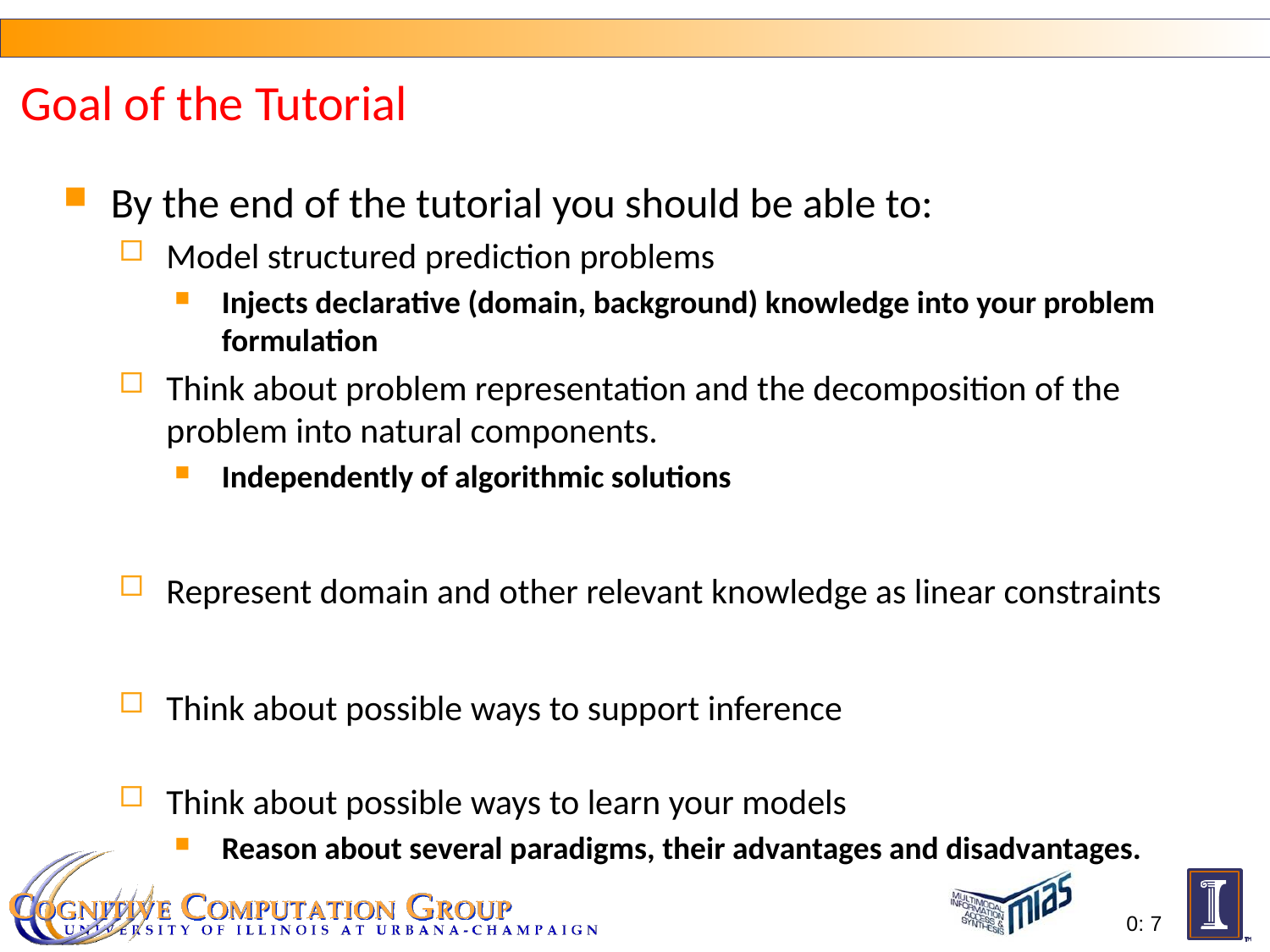

Goal of the Tutorial

By the end of the tutorial you should be able to:
Model structured prediction problems
Injects declarative (domain, background) knowledge into your problem formulation
Think about problem representation and the decomposition of the problem into natural components.
Independently of algorithmic solutions

Represent domain and other relevant knowledge as linear constraints

Think about possible ways to support inference

Think about possible ways to learn your models
Reason about several paradigms, their advantages and disadvantages.

0: 7